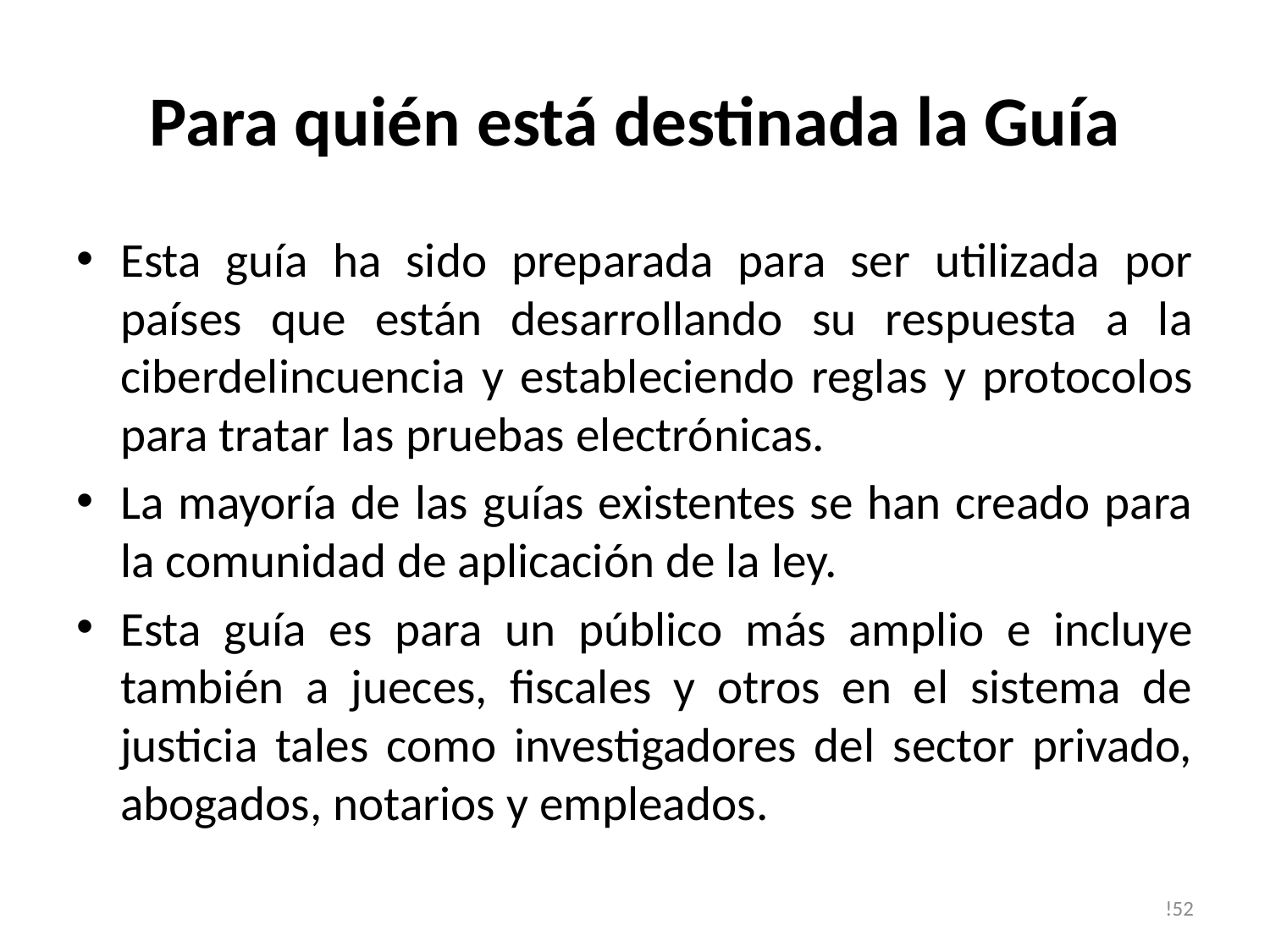

# Para quién está destinada la Guía
Esta guía ha sido preparada para ser utilizada por países que están desarrollando su respuesta a la ciberdelincuencia y estableciendo reglas y protocolos para tratar las pruebas electrónicas.
La mayoría de las guías existentes se han creado para la comunidad de aplicación de la ley.
Esta guía es para un público más amplio e incluye también a jueces, fiscales y otros en el sistema de justicia tales como investigadores del sector privado, abogados, notarios y empleados.

!52